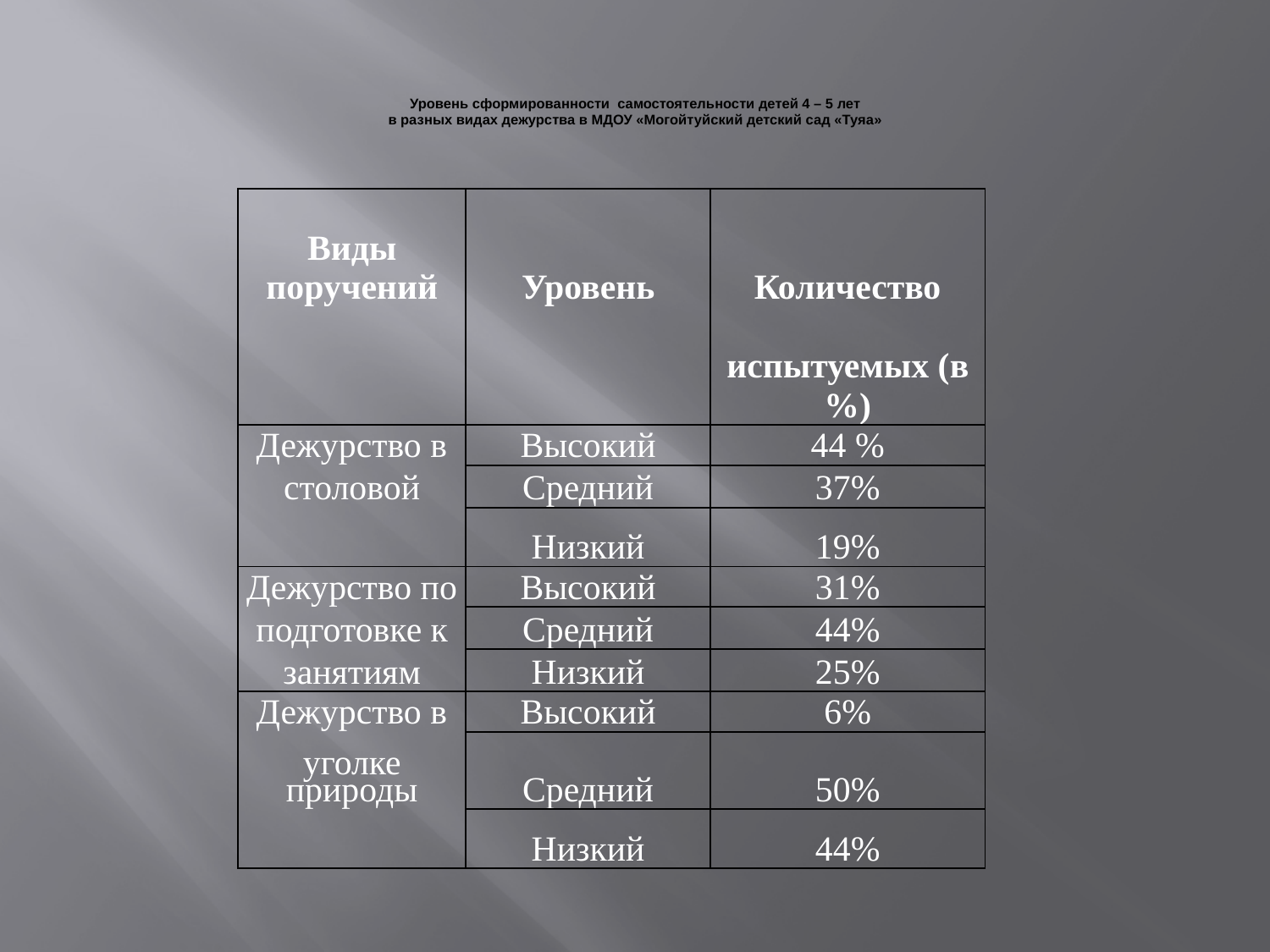

# Уровень сформированности  самостоятельности детей 4 – 5 лет в разных видах дежурства в МДОУ «Могойтуйский детский сад «Туяа»
| Виды поручений | Уровень | Количество |
| --- | --- | --- |
|  |  | испытуемых (в %) |
| Дежурство в | Высокий | 44 % |
| столовой | Средний | 37% |
|  | Низкий | 19% |
| Дежурство по | Высокий | 31% |
| подготовке к | Средний | 44% |
| занятиям | Низкий | 25% |
| Дежурство в | Высокий | 6% |
| уголке природы | Средний | 50% |
|  | Низкий | 44% |